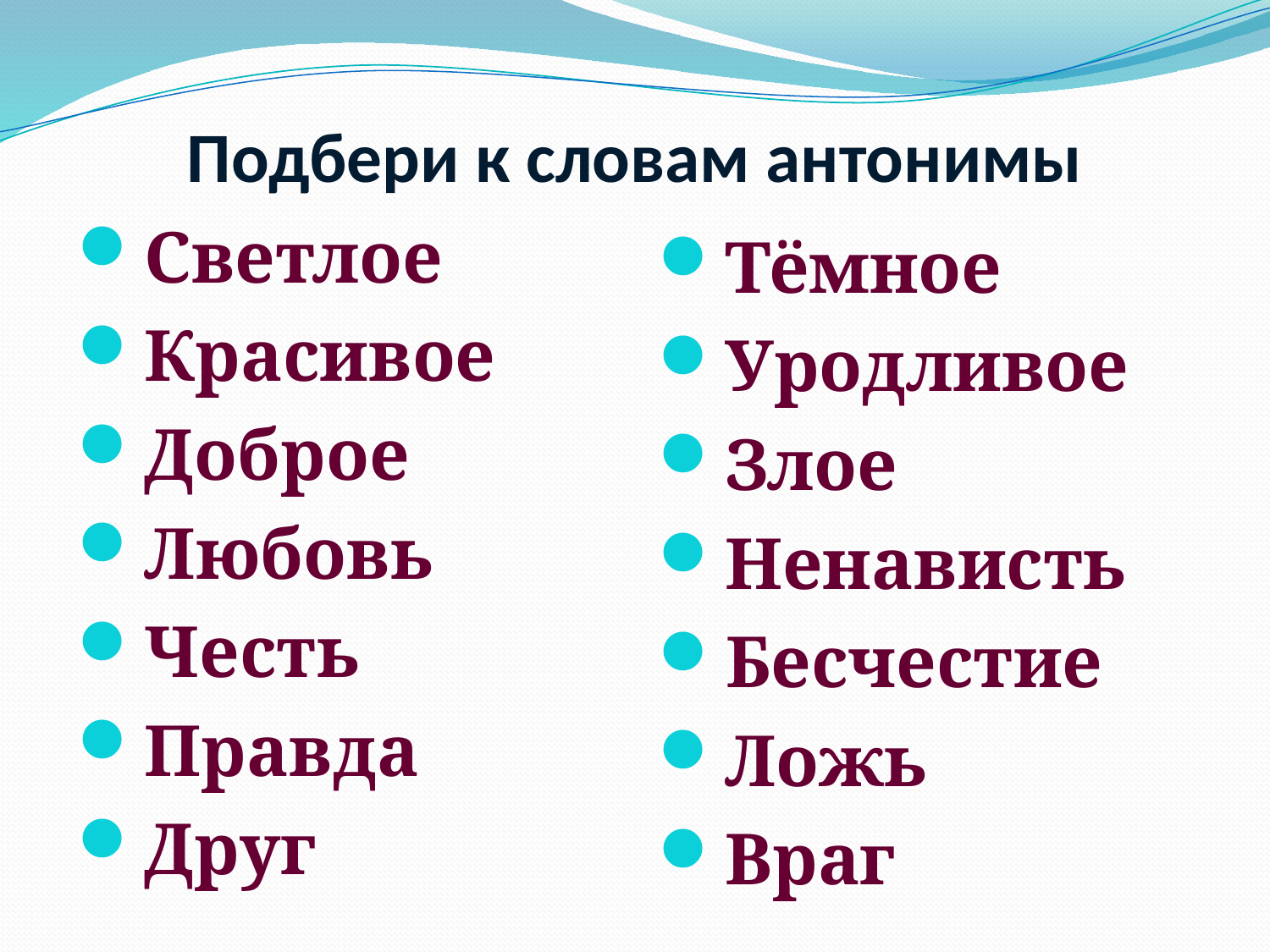

# Подбери к словам антонимы
Светлое
Красивое
Доброе
Любовь
Честь
Правда
Друг

Тёмное
Уродливое
Злое
Ненависть
Бесчестие
Ложь
Враг